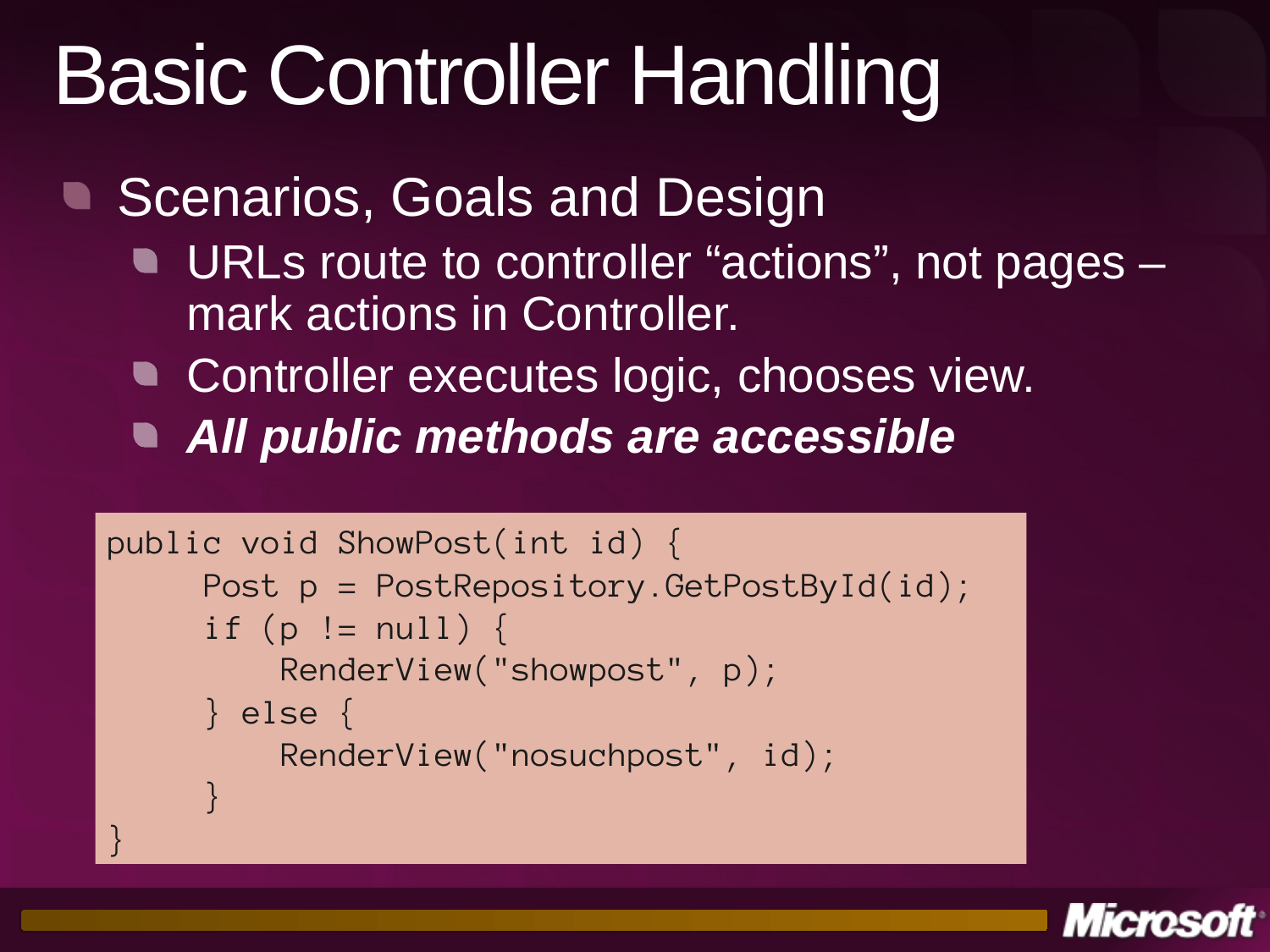

# Basic Controller Handling
Scenarios, Goals and Design
URLs route to controller “actions”, not pages – mark actions in Controller.
Controller executes logic, chooses view.
All public methods are accessible
public void ShowPost(int id) {
     Post p = PostRepository.GetPostById(id);
     if (p != null) {
         RenderView("showpost", p);
     } else {
         RenderView("nosuchpost", id);
     }
}